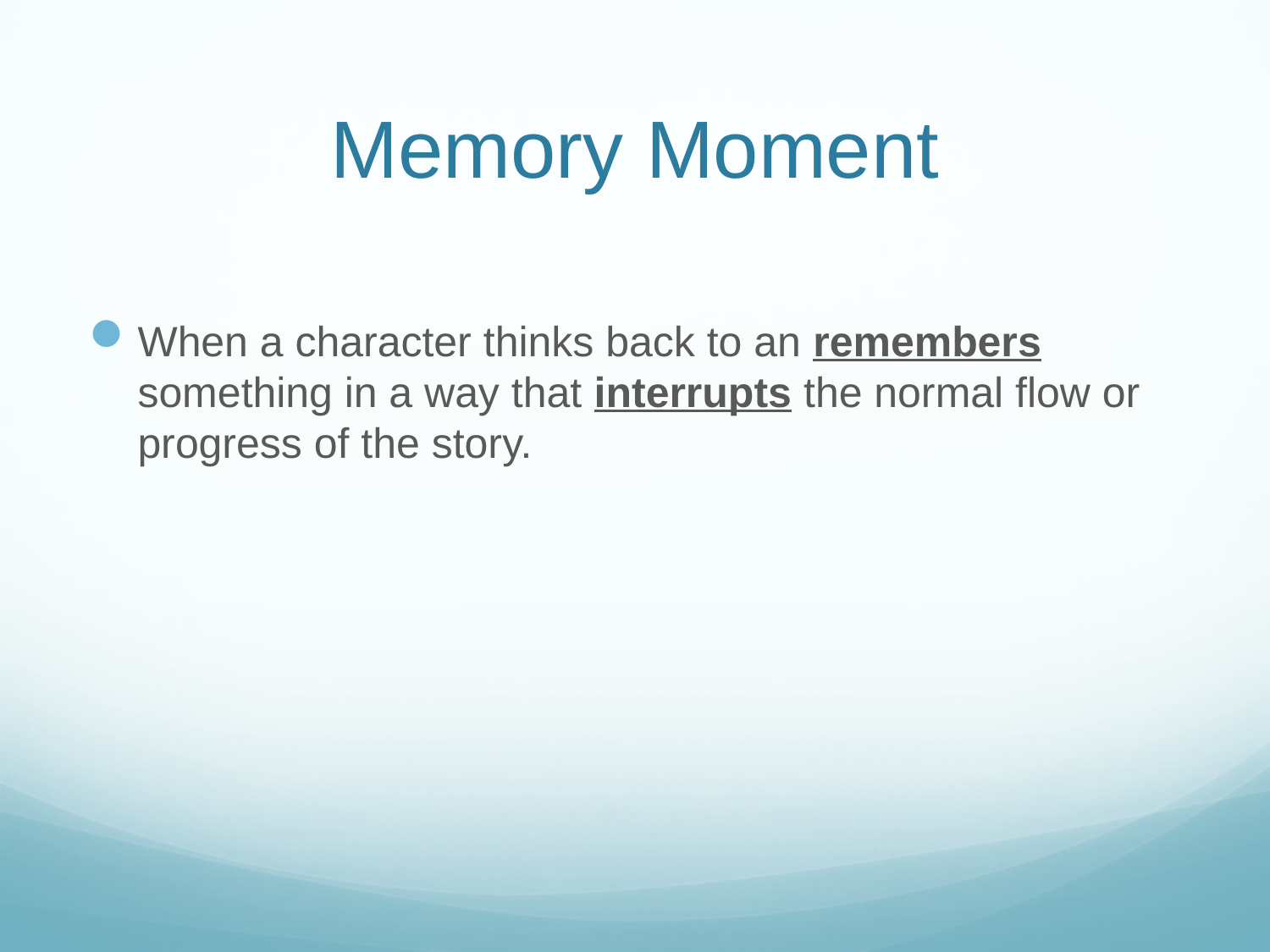

# Memory Moment

When a character thinks back to an remembers something in a way that interrupts the normal flow or progress of the story.